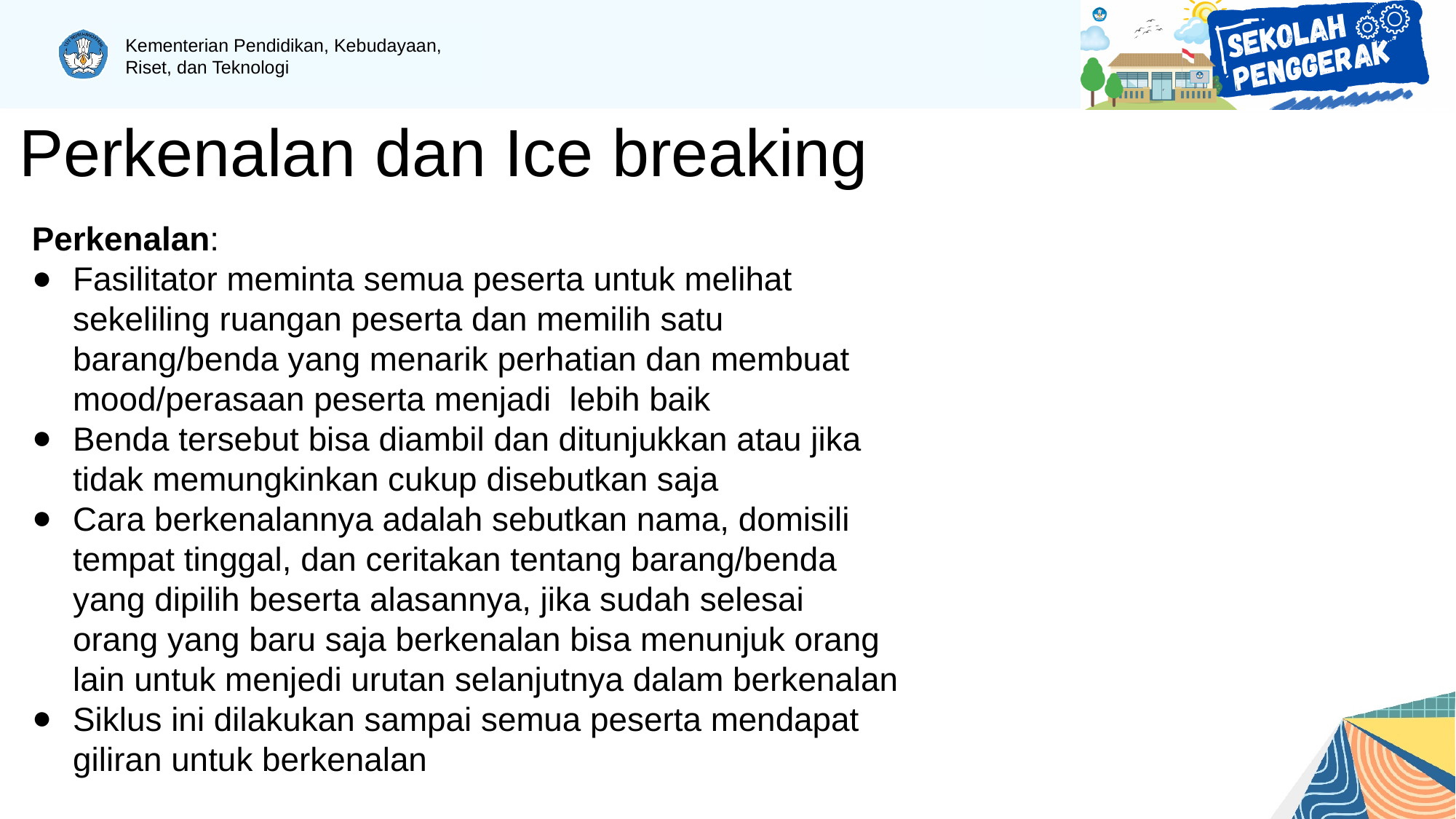

# Perkenalan dan Ice breaking
Perkenalan:
Fasilitator meminta semua peserta untuk melihat sekeliling ruangan peserta dan memilih satu barang/benda yang menarik perhatian dan membuat mood/perasaan peserta menjadi  lebih baik
Benda tersebut bisa diambil dan ditunjukkan atau jika tidak memungkinkan cukup disebutkan saja
Cara berkenalannya adalah sebutkan nama, domisili tempat tinggal, dan ceritakan tentang barang/benda yang dipilih beserta alasannya, jika sudah selesai orang yang baru saja berkenalan bisa menunjuk orang lain untuk menjedi urutan selanjutnya dalam berkenalan
Siklus ini dilakukan sampai semua peserta mendapat giliran untuk berkenalan